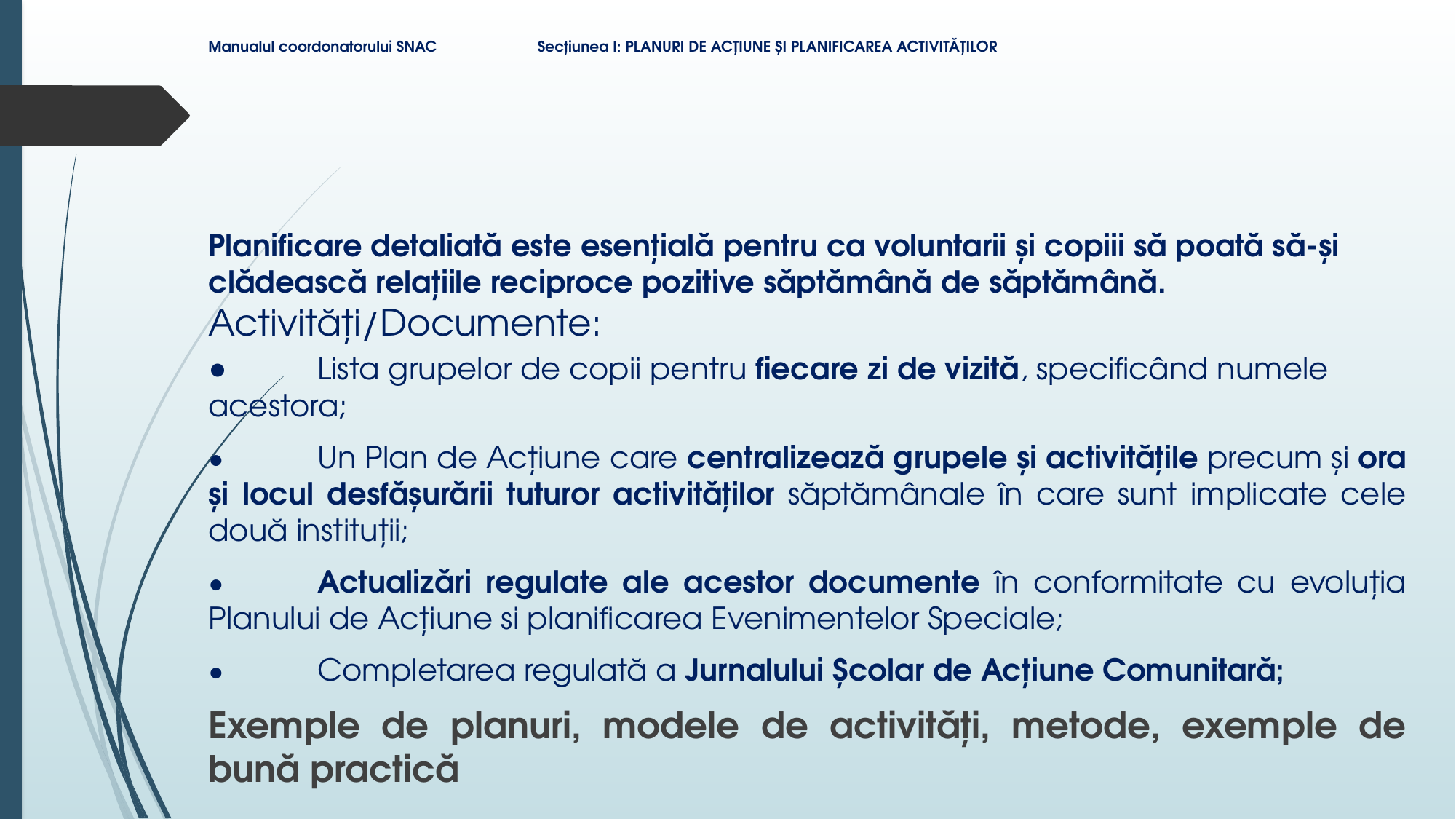

# Manualul coordonatorului SNAC                        Secțiunea I: PLANURI DE ACȚIUNE ȘI PLANIFICAREA ACTIVITĂȚILOR
Planificare detaliată este esențială pentru ca voluntarii și copiii să poată să-și clădească relațiile reciproce pozitive săptămână de săptămână.
Activități/Documente:
•	Lista grupelor de copii pentru fiecare zi de vizită, specificând numele acestora;
•	Un Plan de Acțiune care centralizează grupele și activitățile precum și ora și locul desfășurării tuturor activităților săptămânale în care sunt implicate cele două instituții;
•	Actualizări regulate ale acestor documente în conformitate cu evoluția Planului de Acțiune si planificarea Evenimentelor Speciale;
•	Completarea regulată a Jurnalului Școlar de Acțiune Comunitară;
Exemple de planuri, modele de activități, metode, exemple de bună practică